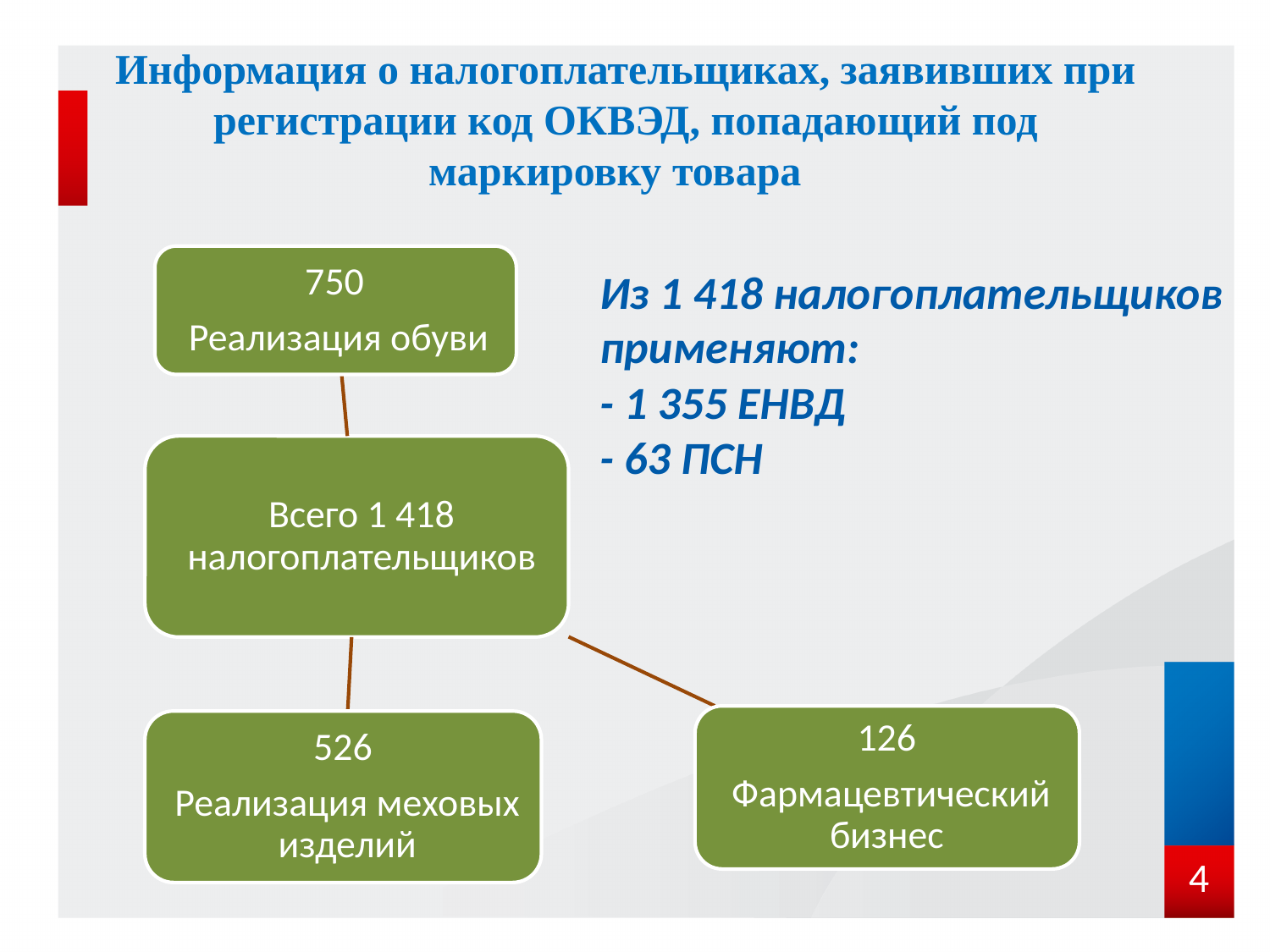

# Информация о налогоплательщиках, заявивших при регистрации код ОКВЭД, попадающий под маркировку товара
Из 1 418 налогоплательщиков применяют:
- 1 355 ЕНВД
- 63 ПСН
Всего 1 418 налогоплательщиков
750
Реализация обуви
126
Фармацевтический бизнес
526
Реализация меховых изделий
4